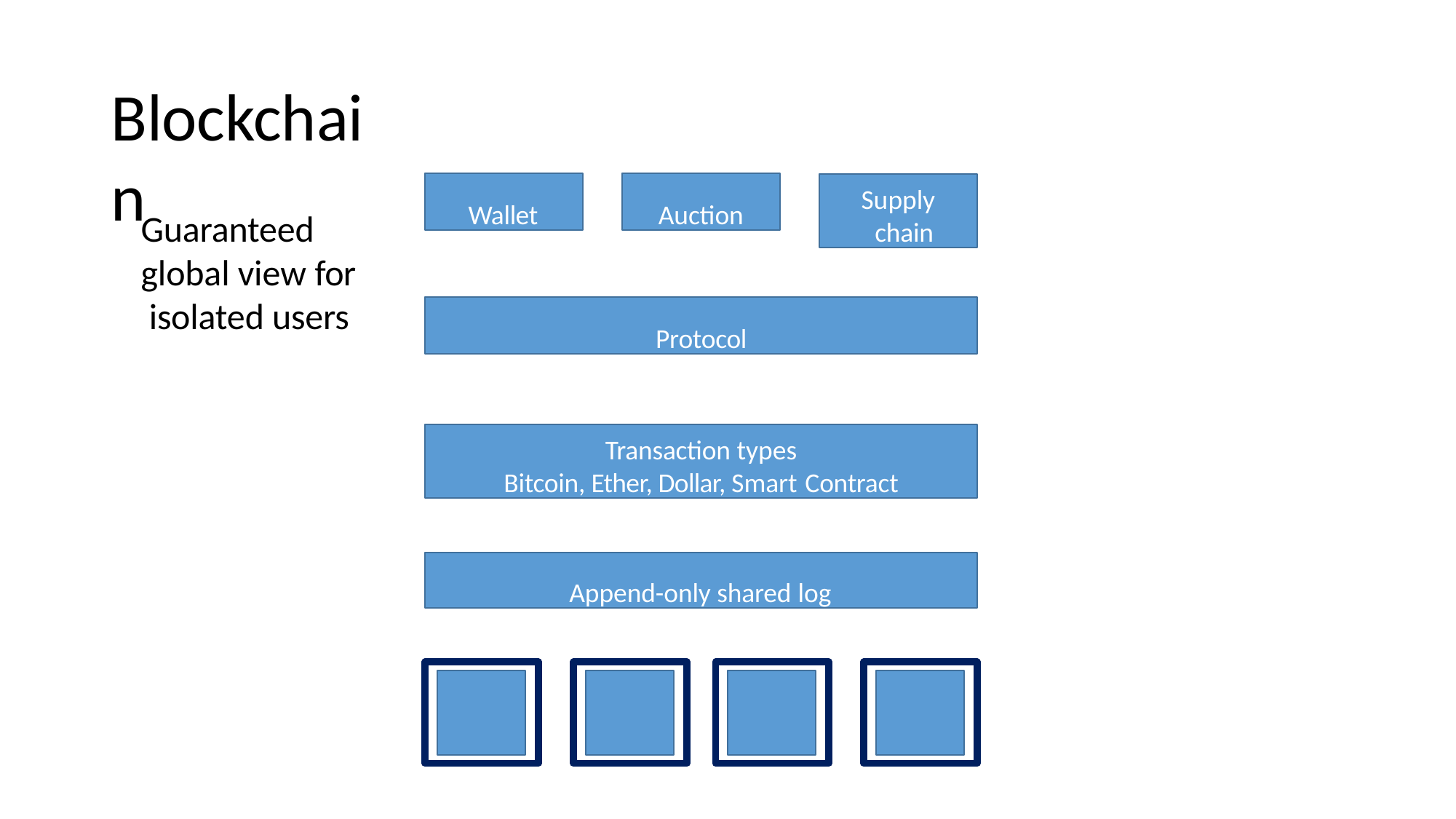

# Blockchain
Wallet
Auction
Supply  chain
Guaranteed  global view for  isolated users
Protocol
Transaction types
Bitcoin, Ether, Dollar, Smart Contract
Append-only shared log